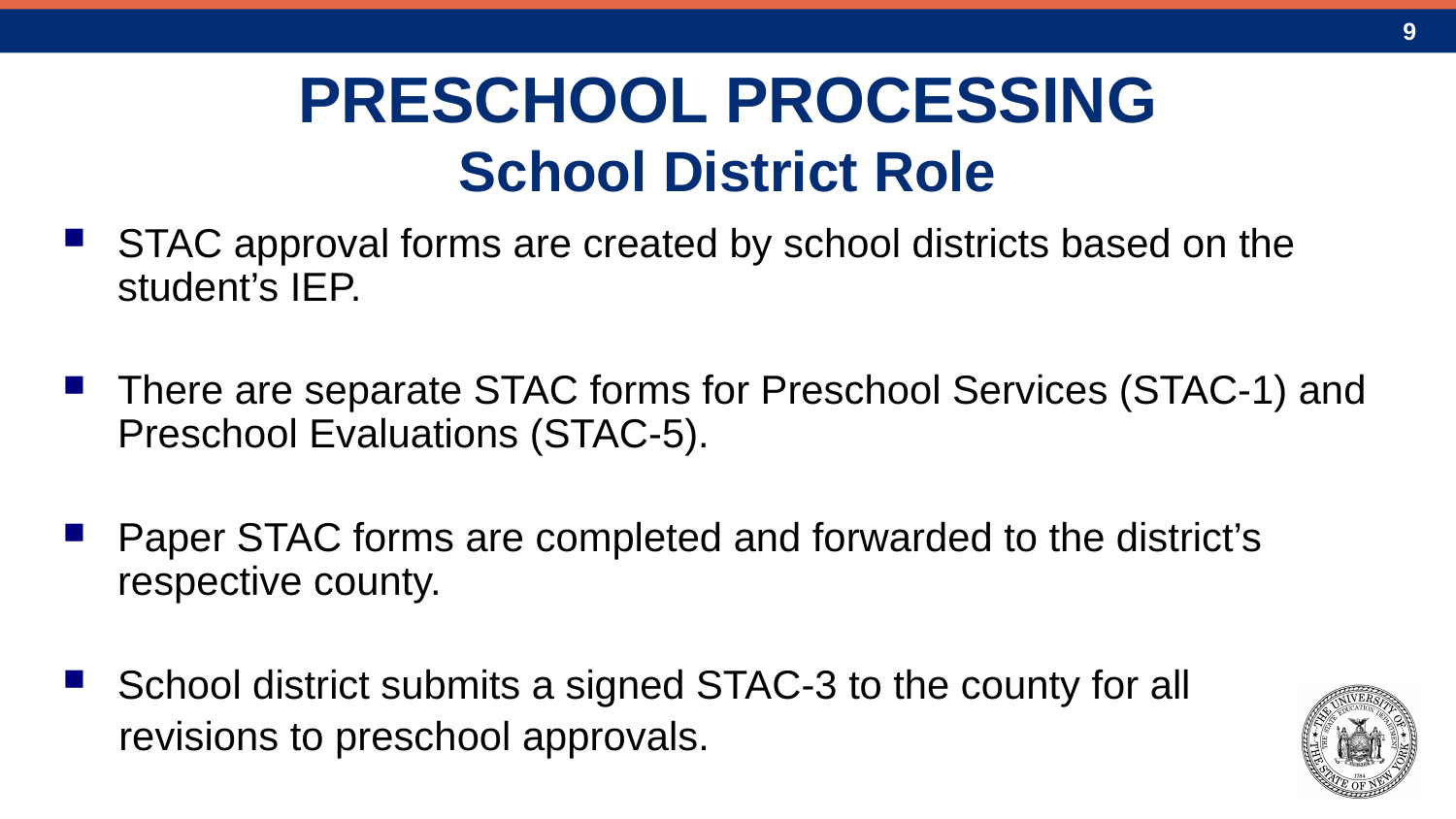

# PRESCHOOL PROCESSING School District Role
STAC approval forms are created by school districts based on the student’s IEP.

There are separate STAC forms for Preschool Services (STAC-1) and Preschool Evaluations (STAC-5).

Paper STAC forms are completed and forwarded to the district’s respective county.

School district submits a signed STAC-3 to the county for all
     revisions to preschool approvals.